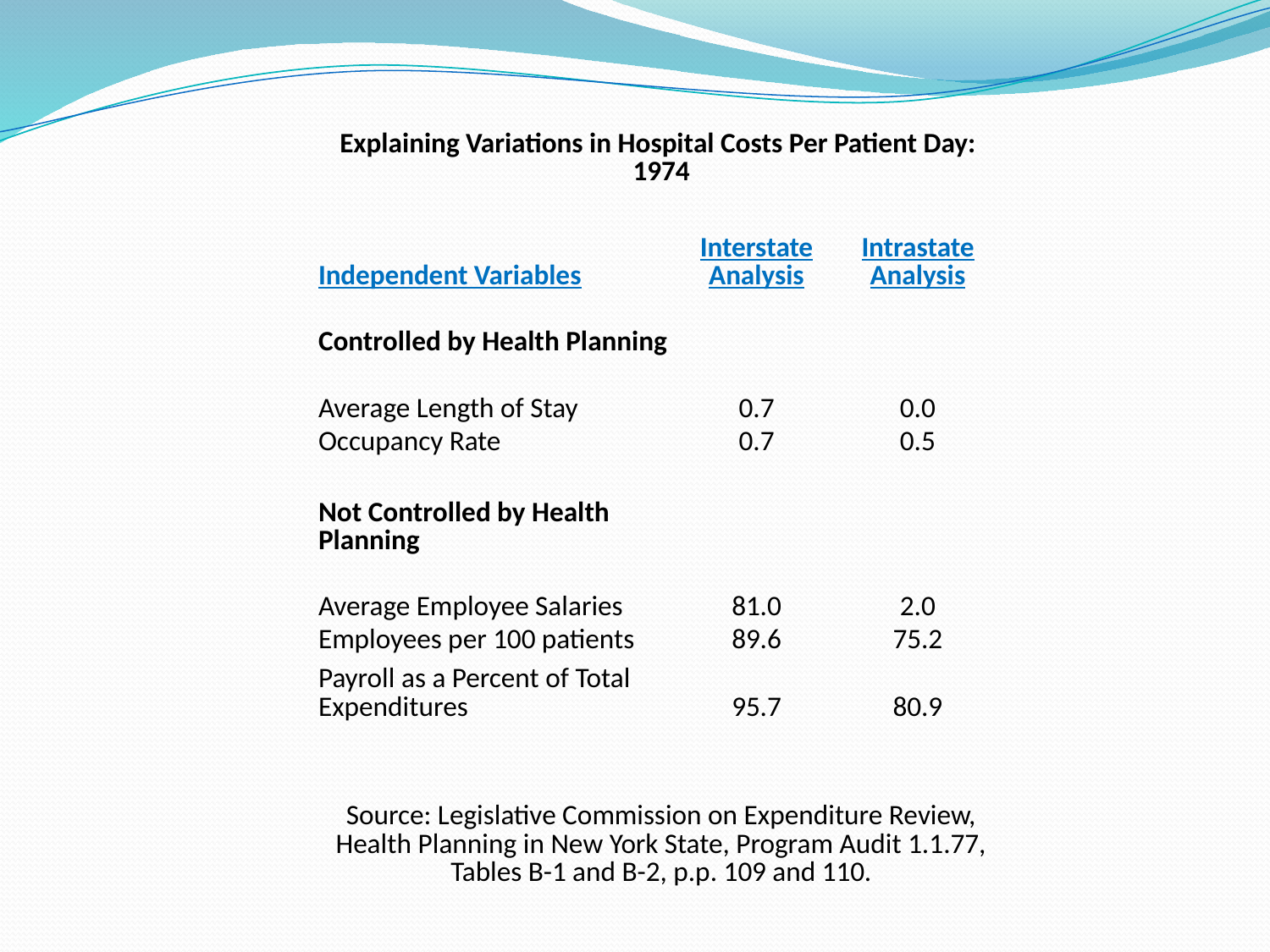

| Explaining Variations in Hospital Costs Per Patient Day: 1974 |  |  |
| --- | --- | --- |
| Independent Variables | Interstate Analysis | Intrastate Analysis |
|  |  |  |
| Controlled by Health Planning |  |  |
|  |  |  |
| Average Length of Stay | 0.7 | 0.0 |
| Occupancy Rate | 0.7 | 0.5 |
|  |  |  |
| Not Controlled by Health Planning |  |  |
|  |  |  |
| Average Employee Salaries | 81.0 | 2.0 |
| Employees per 100 patients | 89.6 | 75.2 |
| Payroll as a Percent of Total Expenditures | 95.7 | 80.9 |
|  |  |  |
|  |  |  |
| Source: Legislative Commission on Expenditure Review, Health Planning in New York State, Program Audit 1.1.77, Tables B-1 and B-2, p.p. 109 and 110. |  |  |